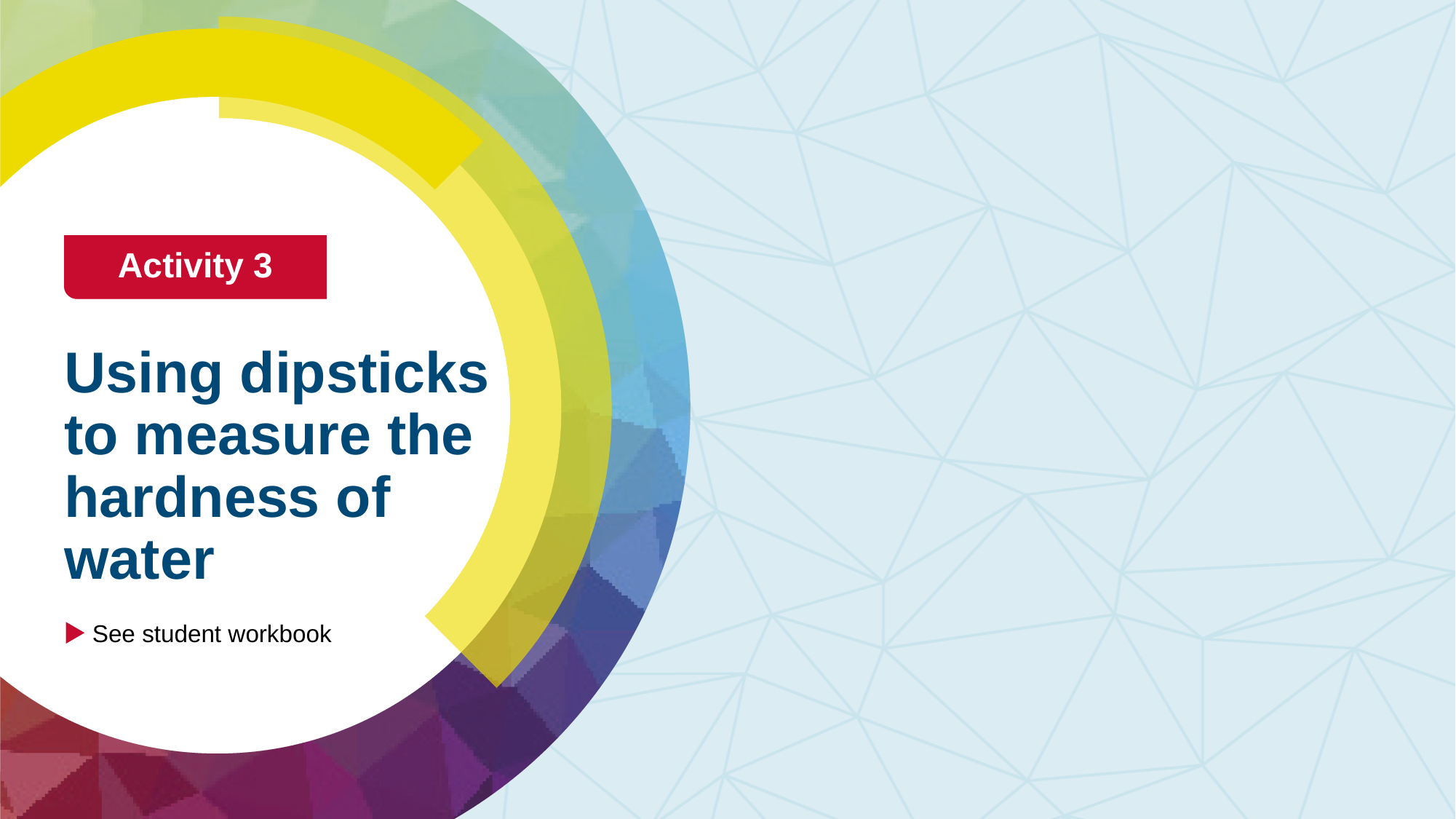

Activity 3
# Using dipsticks to measure the hardness of water
See student workbook